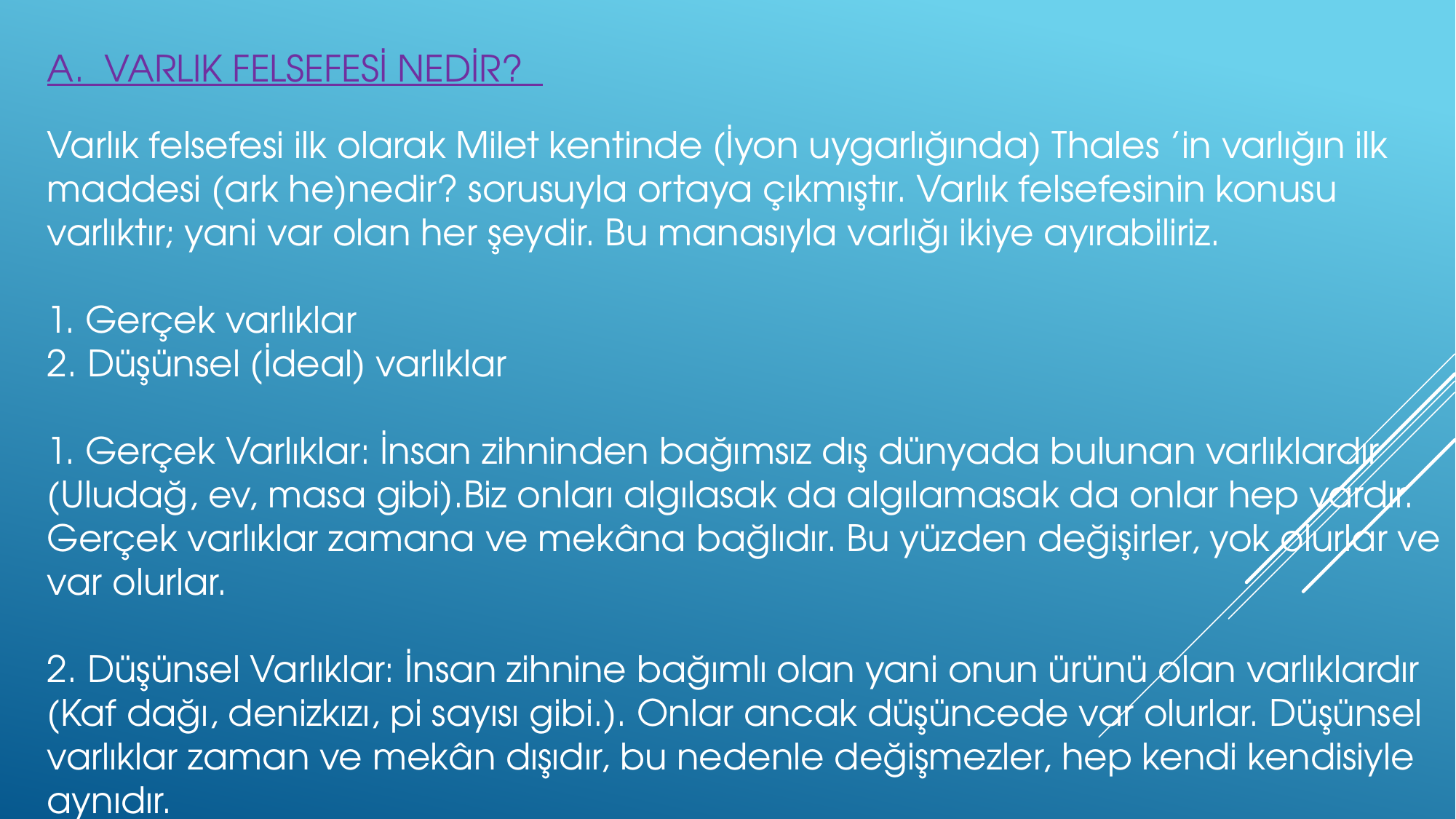

A.  VARLIK FELSEFESİ NEDİR?

Varlık felsefesi ilk olarak Milet kentinde (İyon uygarlığında) Thales ’in varlığın ilk maddesi (ark he)nedir? sorusuyla ortaya çıkmıştır. Varlık felsefesinin konusu varlıktır; yani var olan her şeydir. Bu manasıyla varlığı ikiye ayırabiliriz.

1. Gerçek varlıklar
2. Düşünsel (İdeal) varlıklar

1. Gerçek Varlıklar: İnsan zihninden bağımsız dış dünyada bulunan varlıklardır (Uludağ, ev, masa gibi).Biz onları algılasak da algılamasak da onlar hep vardır.  Gerçek varlıklar zamana ve mekâna bağlıdır. Bu yüzden değişirler, yok olurlar ve var olurlar.

2. Düşünsel Varlıklar: İnsan zihnine bağımlı olan yani onun ürünü olan varlıklardır (Kaf dağı, denizkızı, pi sayısı gibi.). Onlar ancak düşüncede var olurlar. Düşünsel varlıklar zaman ve mekân dışıdır, bu nedenle değişmezler, hep kendi kendisiyle aynıdır.